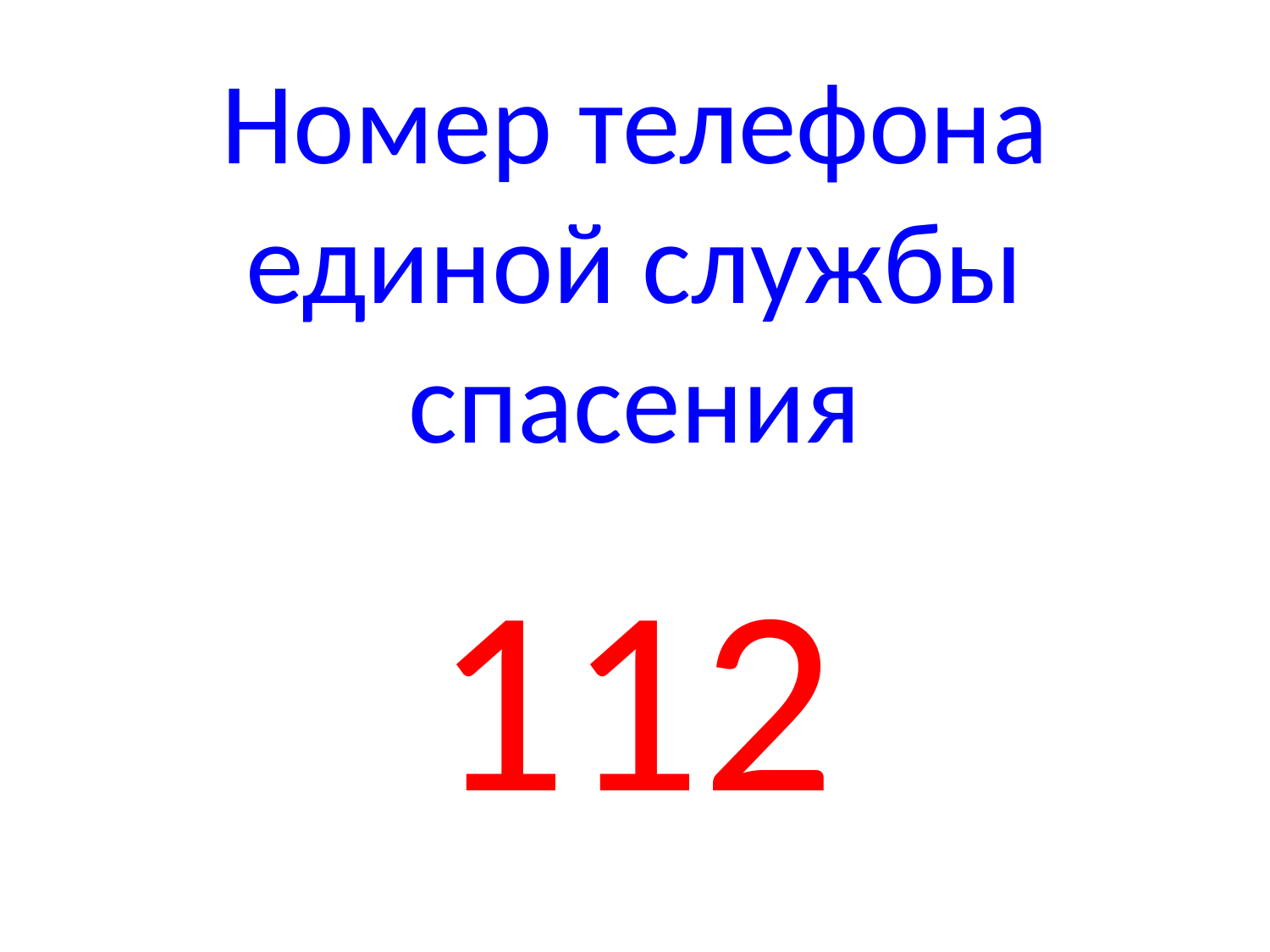

# Номер телефона единой службы спасения

112